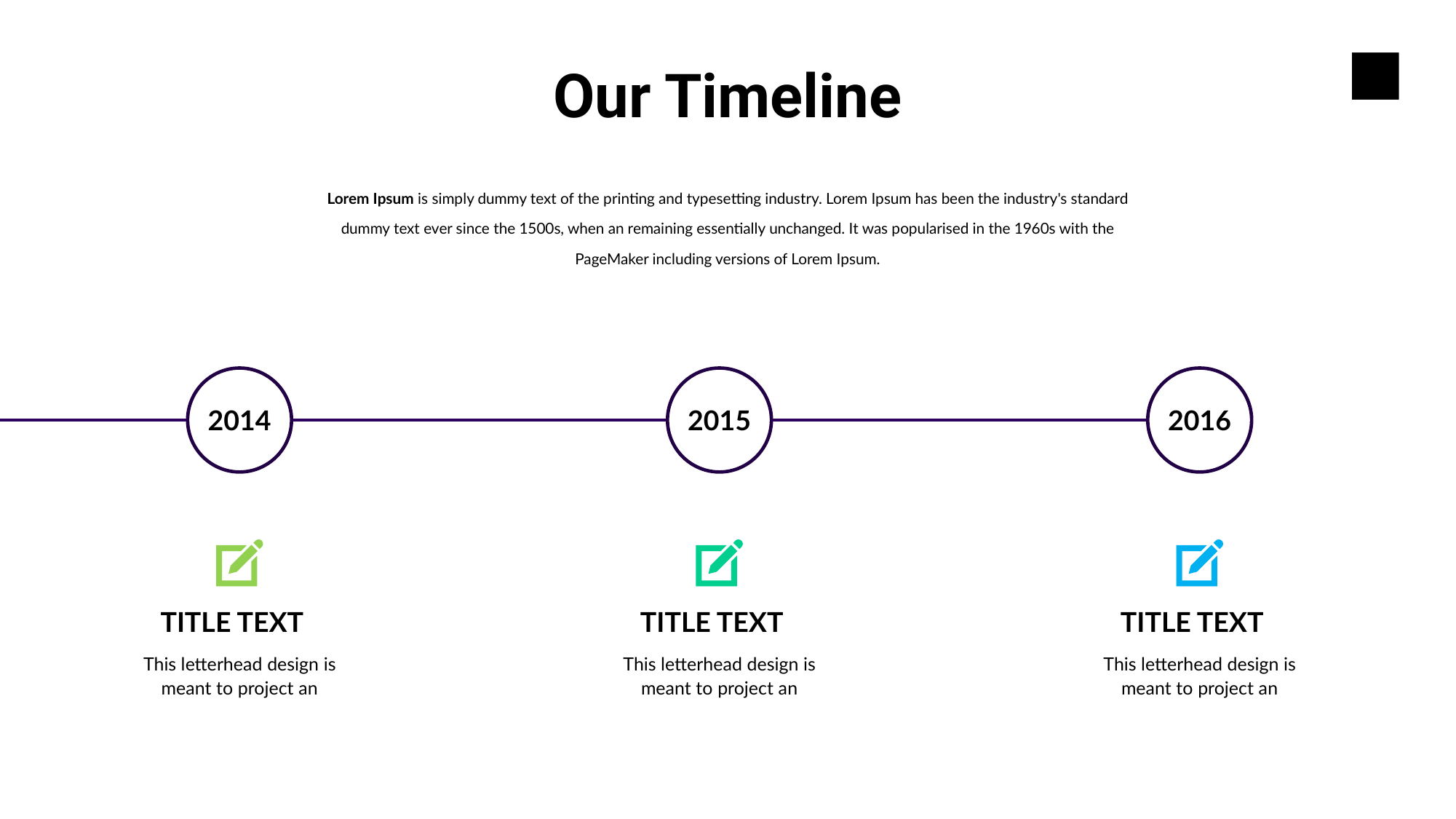

Our Timeline
7
Lorem Ipsum is simply dummy text of the printing and typesetting industry. Lorem Ipsum has been the industry's standard dummy text ever since the 1500s, when an remaining essentially unchanged. It was popularised in the 1960s with the PageMaker including versions of Lorem Ipsum.

2014
2015
2016

TITLE TEXT
This letterhead design is meant to project an

TITLE TEXT
This letterhead design is meant to project an

TITLE TEXT
This letterhead design is meant to project an